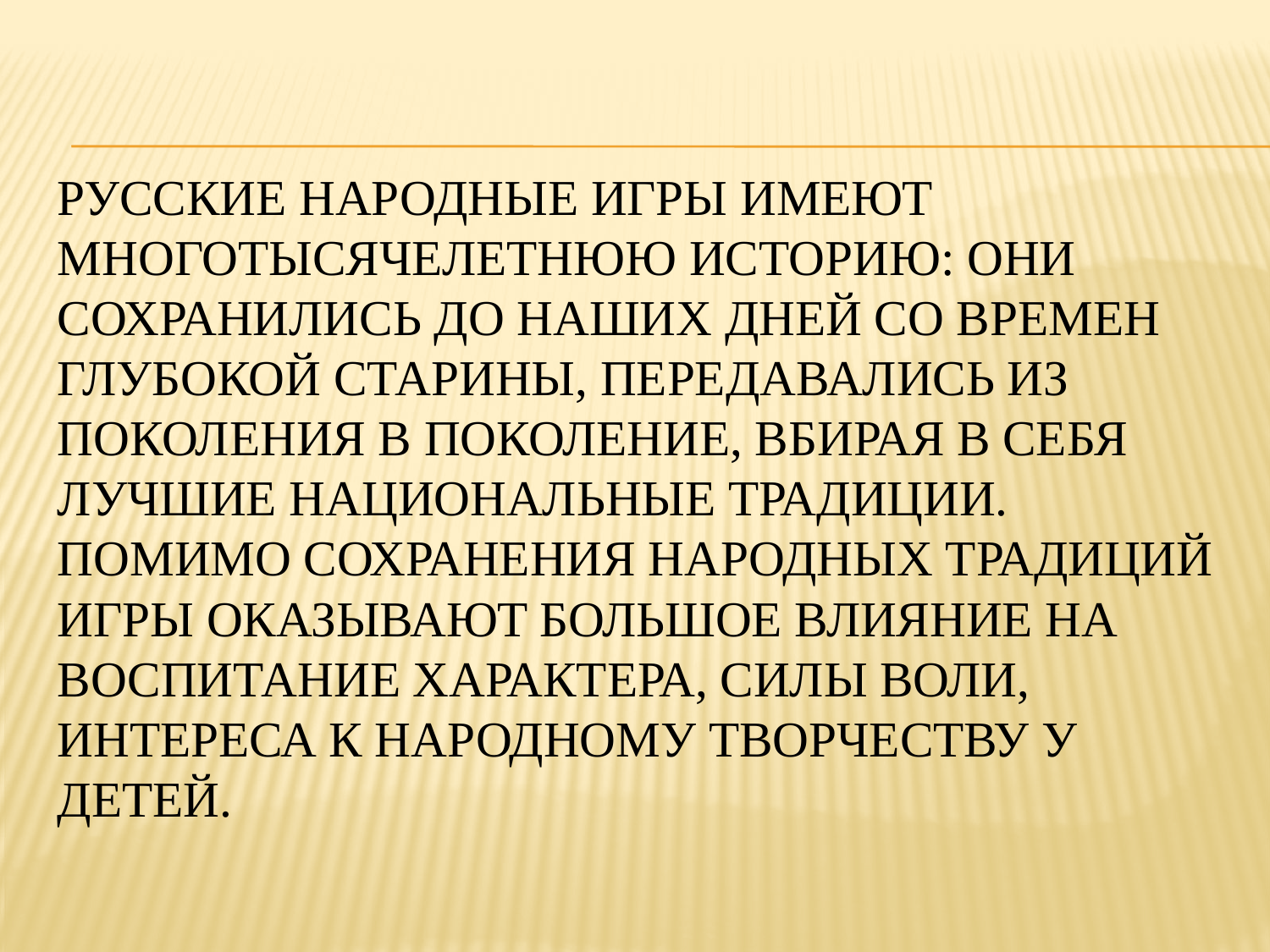

# Русские народные игры имеют многотысячелетнюю историю: они сохранились до наших дней со времен глубокой старины, передавались из поколения в поколение, вбирая в себя лучшие национальные традиции. Помимо сохранения народных традиций игры оказывают большое влияние на воспитание характера, силы воли, интереса к народному творчеству у детей.